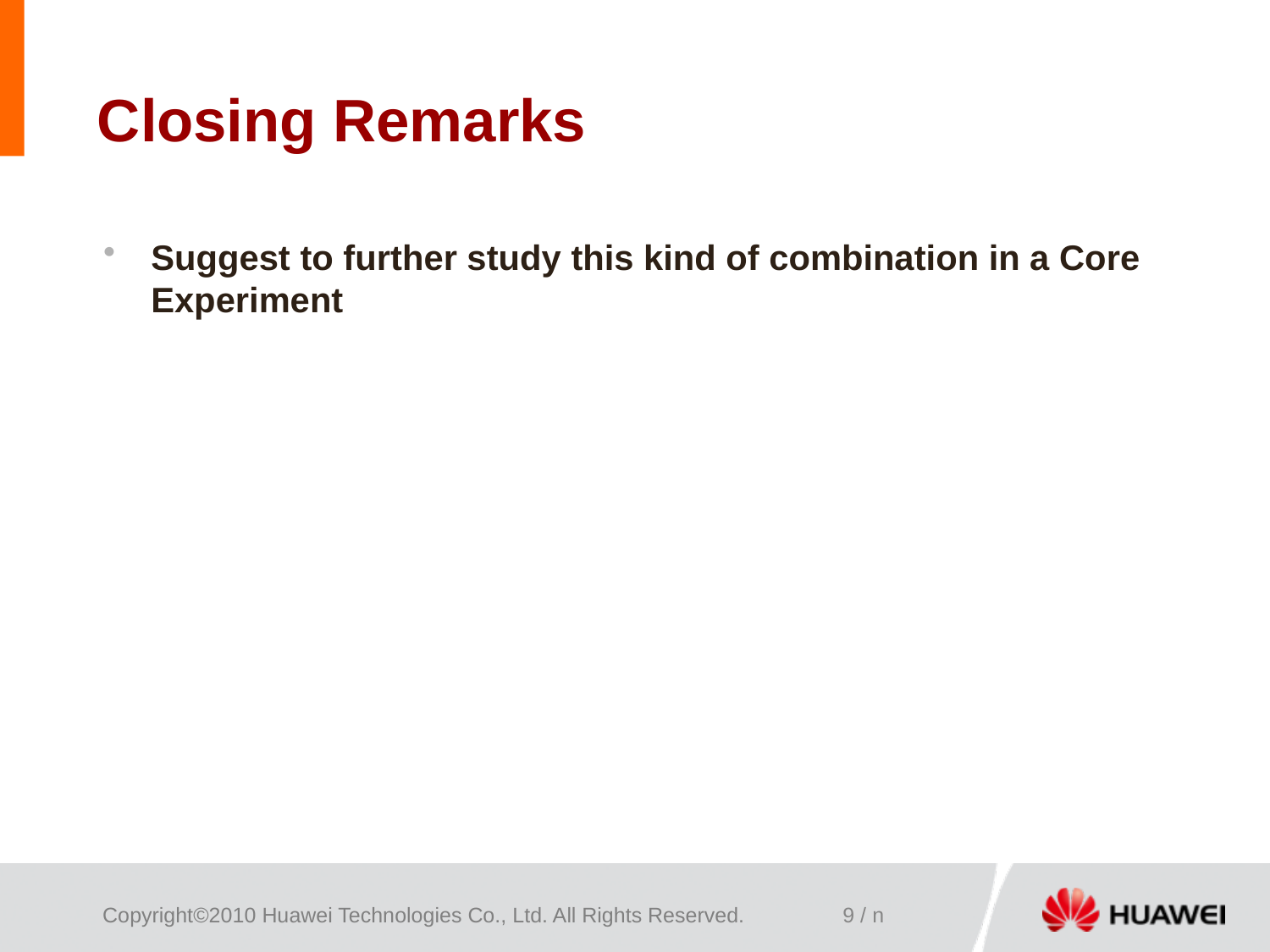

# Closing Remarks
Suggest to further study this kind of combination in a Core Experiment